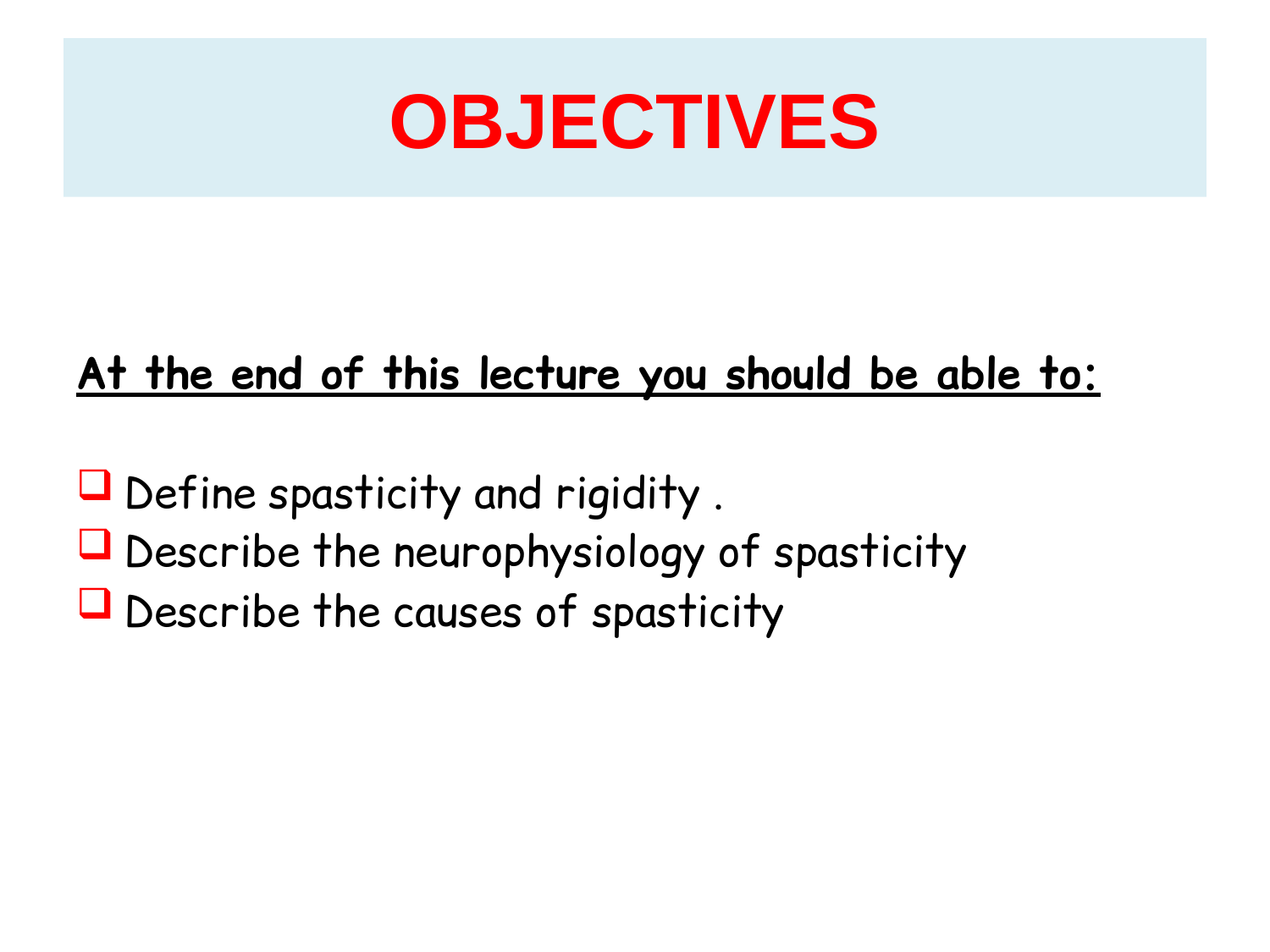

# OBJECTIVES

At the end of this lecture you should be able to:

Define spasticity and rigidity .
Describe the neurophysiology of spasticity
Describe the causes of spasticity